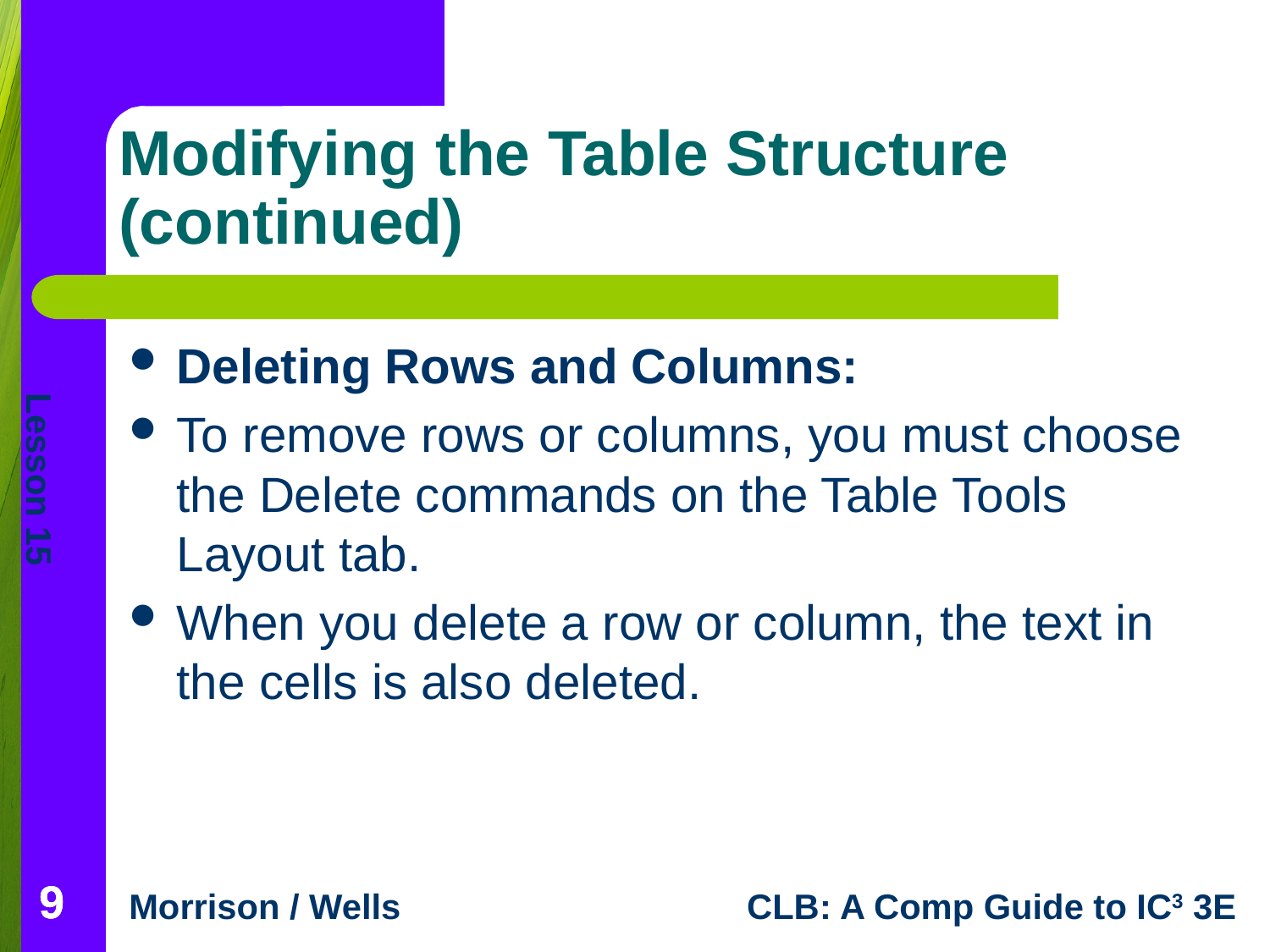

# Modifying the Table Structure (continued)
Deleting Rows and Columns:
To remove rows or columns, you must choose the Delete commands on the Table Tools Layout tab.
When you delete a row or column, the text in the cells is also deleted.

9
9
9